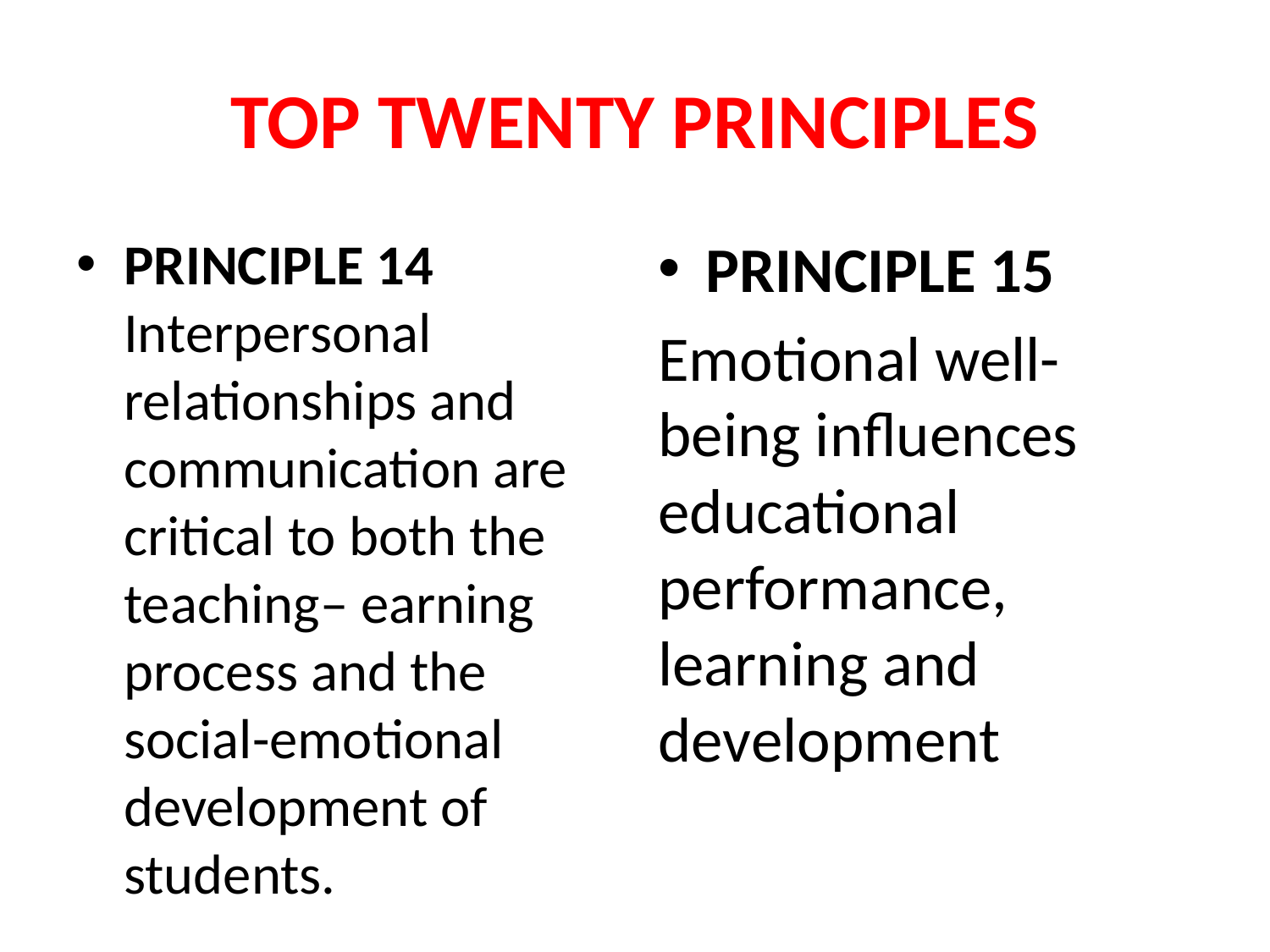

# TOP TWENTY PRINCIPLES
PRINCIPLE 14 Interpersonal relationships and communication are critical to both the teaching– earning process and the social-emotional development of students.
PRINCIPLE 15
Emotional well-being influences educational performance, learning and development